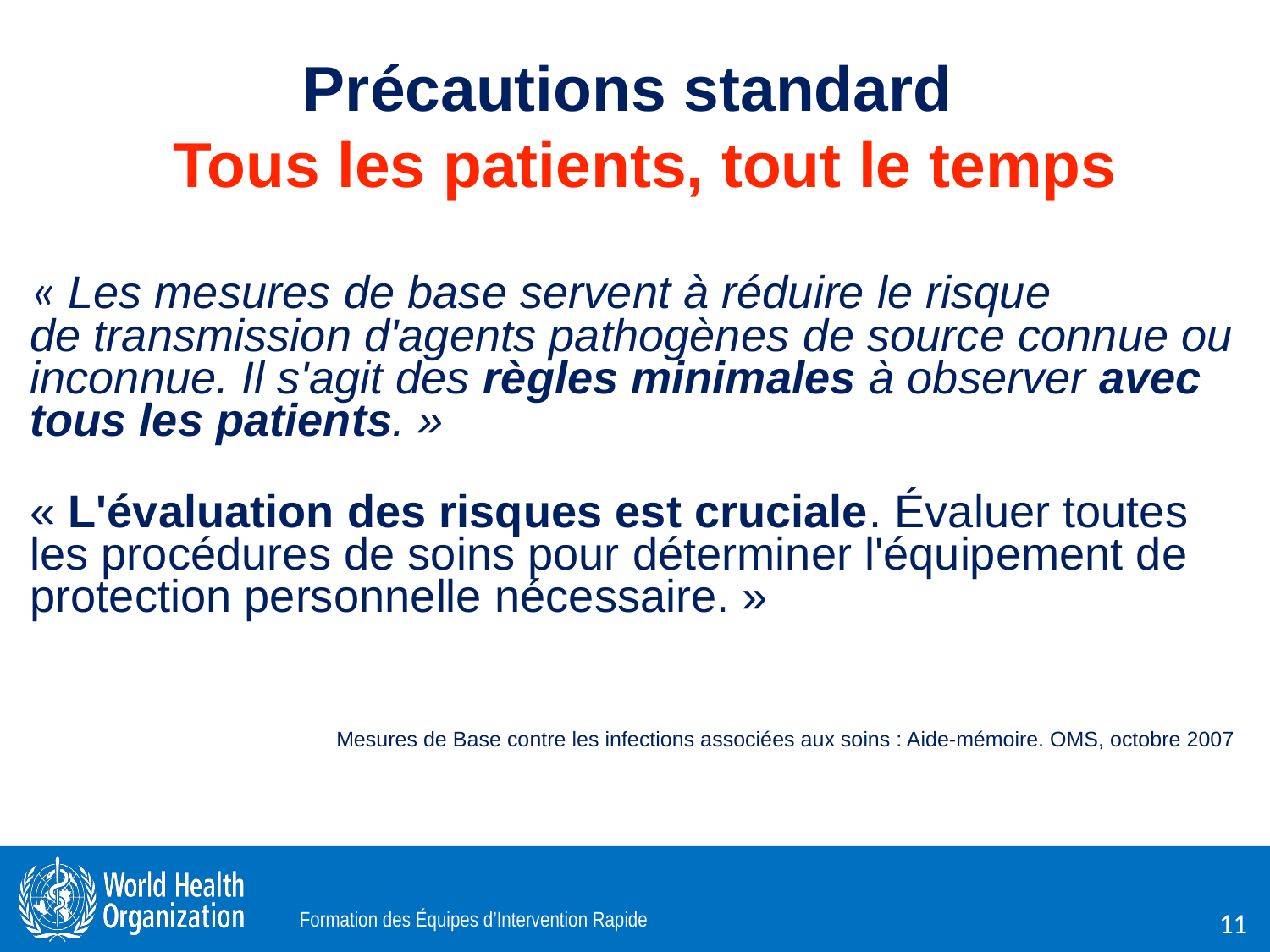

# Précautions standard
 Tous les patients, tout le temps
« Les mesures de base servent à réduire le risque
de transmission d'agents pathogènes de source connue ou inconnue. Il s'agit des règles minimales à observer avec tous les patients. »

« L'évaluation des risques est cruciale. Évaluer toutes les procédures de soins pour déterminer l'équipement de protection personnelle nécessaire. »
Mesures de Base contre les infections associées aux soins : Aide-mémoire. OMS, octobre 2007
http://www.who.int/csr/resources/publications/EPR_AM2_FR3rA.pdf.